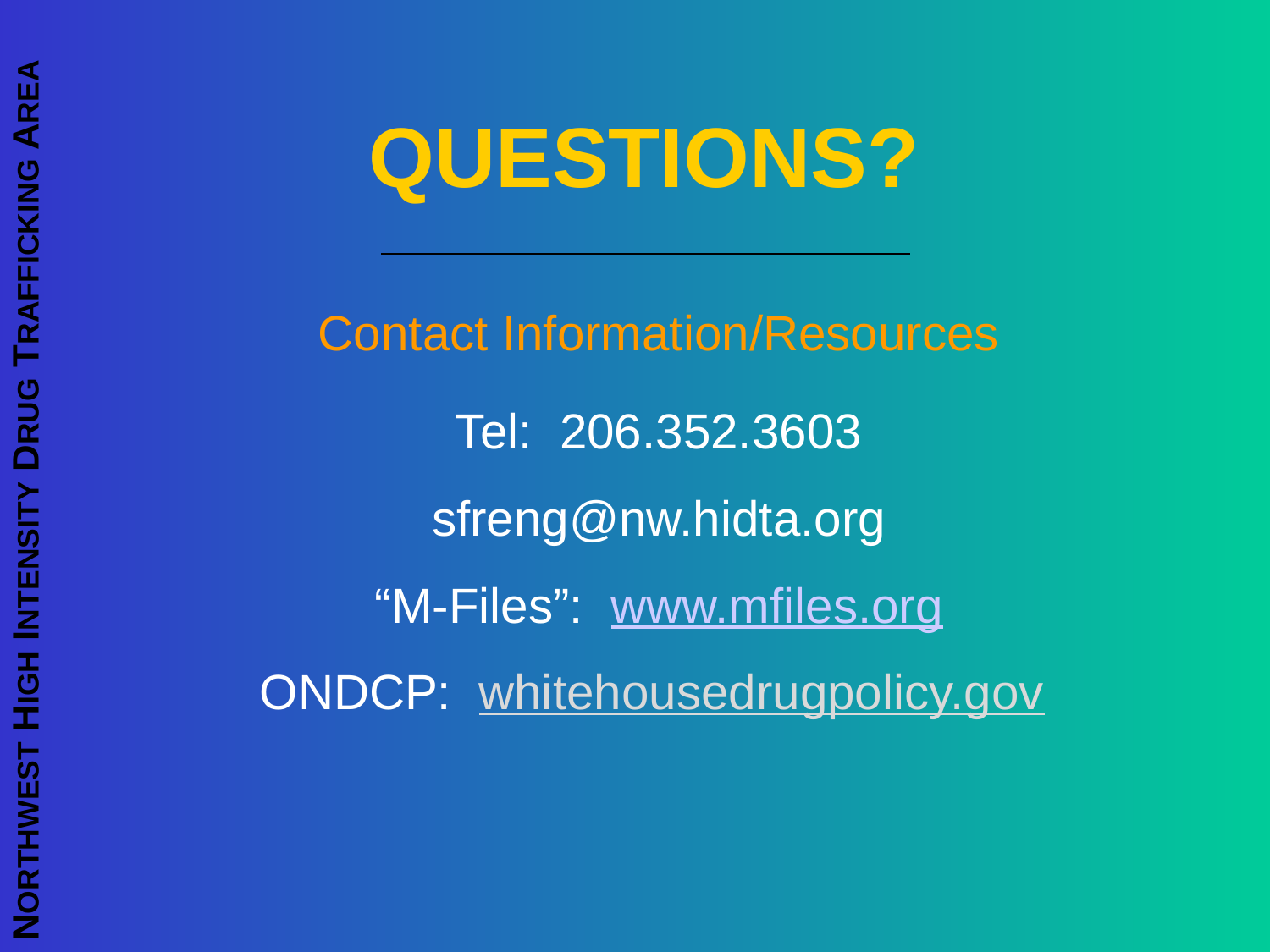

# QUESTIONS?

Contact Information/Resources

Tel:  206.352.3603
sfreng@nw.hidta.org
“M-Files”:  www.mfiles.org
ONDCP:  whitehousedrugpolicy.gov